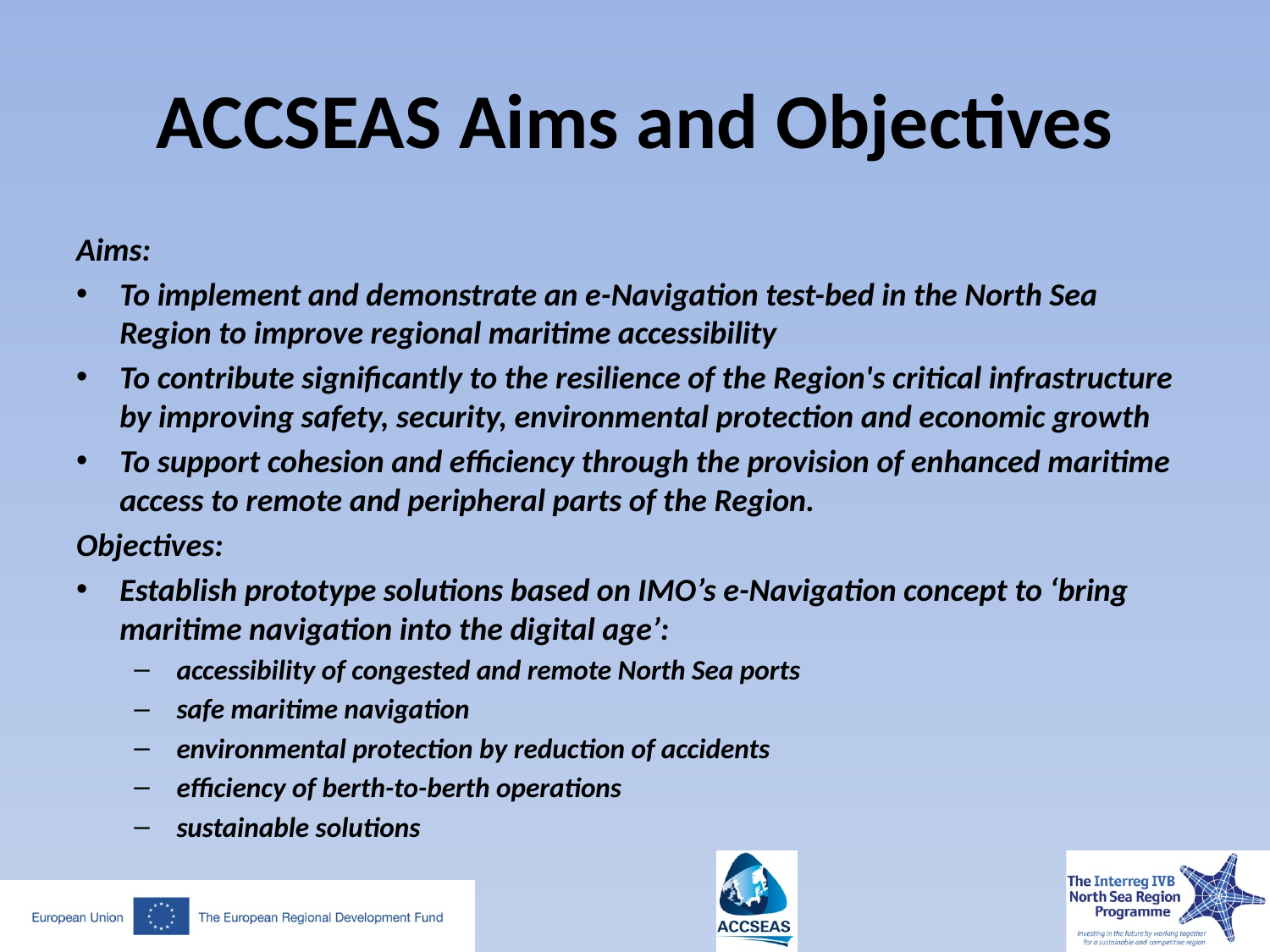

# ACCSEAS Aims and Objectives
Aims:
To implement and demonstrate an e-Navigation test-bed in the North Sea Region to improve regional maritime accessibility
To contribute significantly to the resilience of the Region's critical infrastructure by improving safety, security, environmental protection and economic growth
To support cohesion and efficiency through the provision of enhanced maritime access to remote and peripheral parts of the Region.
Objectives:
Establish prototype solutions based on IMO’s e-Navigation concept to ‘bring maritime navigation into the digital age’:
 accessibility of congested and remote North Sea ports
 safe maritime navigation
 environmental protection by reduction of accidents
 efficiency of berth-to-berth operations
 sustainable solutions